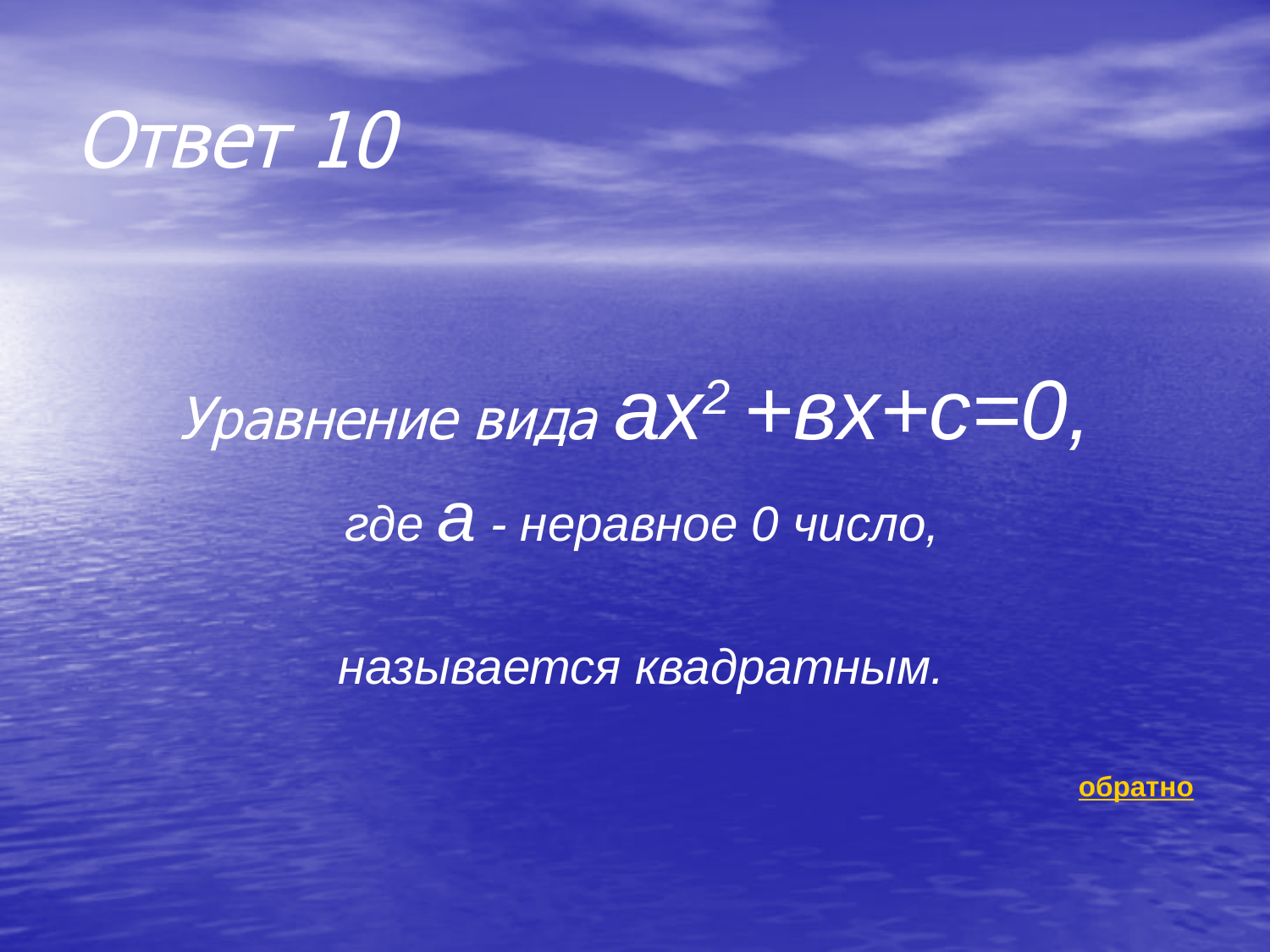

# Ответ 10

Уравнение вида ах2 +вх+с=0,
 где а - неравное 0 число,

 называется квадратным.

обратно